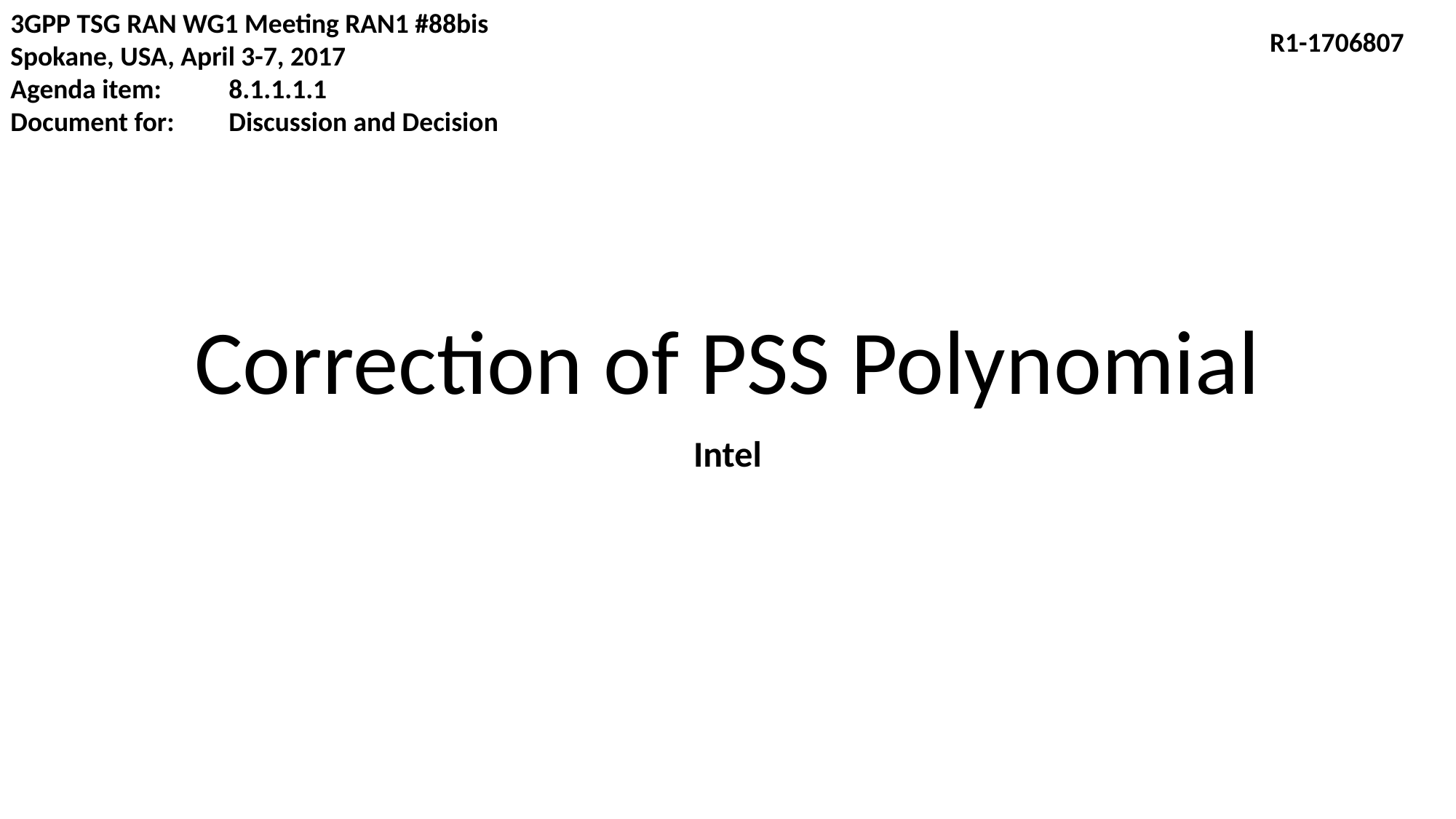

3GPP TSG RAN WG1 Meeting RAN1 #88bis
Spokane, USA, April 3-7, 2017
Agenda item:	8.1.1.1.1
Document for:	Discussion and Decision
R1-1706807
# Correction of PSS Polynomial
Intel